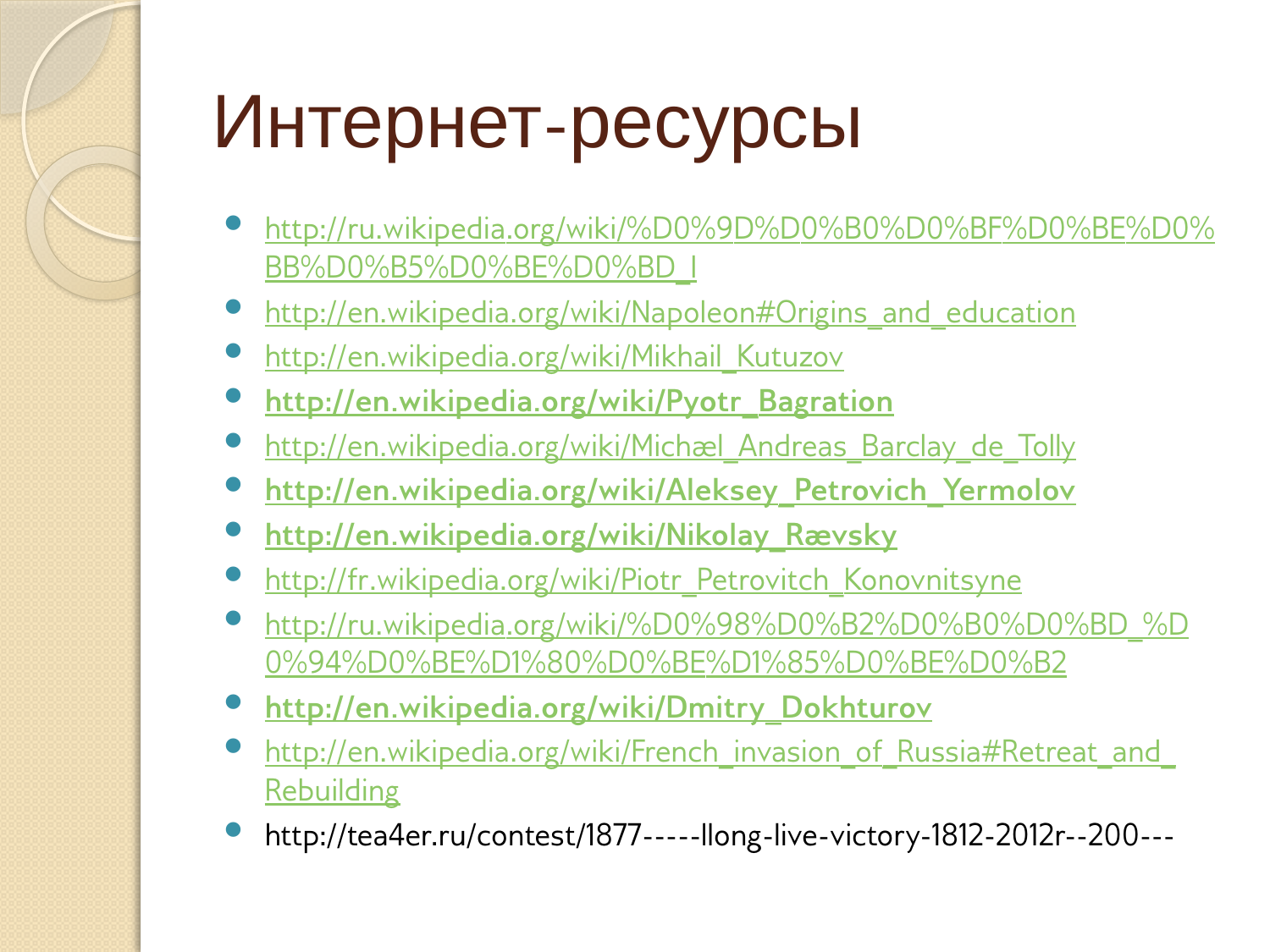

# Интернет-ресурсы
http://ru.wikipedia.org/wiki/%D0%9D%D0%B0%D0%BF%D0%BE%D0%BB%D0%B5%D0%BE%D0%BD_I
http://en.wikipedia.org/wiki/Napoleon#Origins_and_education
http://en.wikipedia.org/wiki/Mikhail_Kutuzov
http://en.wikipedia.org/wiki/Pyotr_Bagration
http://en.wikipedia.org/wiki/Michael_Andreas_Barclay_de_Tolly
http://en.wikipedia.org/wiki/Aleksey_Petrovich_Yermolov
http://en.wikipedia.org/wiki/Nikolay_Raevsky
http://fr.wikipedia.org/wiki/Piotr_Petrovitch_Konovnitsyne
http://ru.wikipedia.org/wiki/%D0%98%D0%B2%D0%B0%D0%BD_%D0%94%D0%BE%D1%80%D0%BE%D1%85%D0%BE%D0%B2
http://en.wikipedia.org/wiki/Dmitry_Dokhturov
http://en.wikipedia.org/wiki/French_invasion_of_Russia#Retreat_and_Rebuilding
http://tea4er.ru/contest/1877-----llong-live-victory-1812-2012r--200---